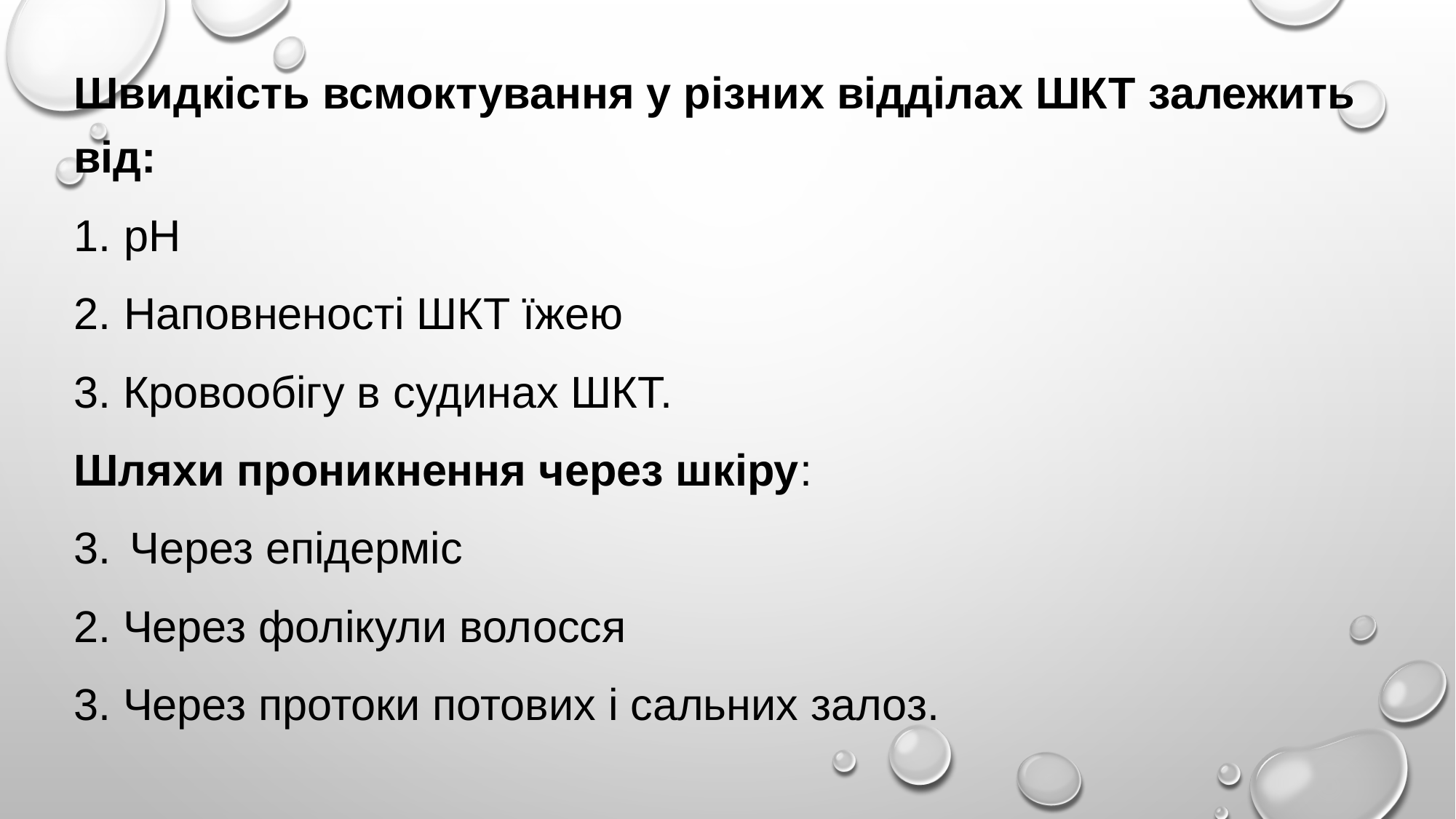

Швидкість всмоктування у різних відділах ШКТ залежить від:
рН
Наповненості ШКТ їжею
3. Кровообігу в судинах ШКТ.
Шляхи проникнення через шкіру:
Через епідерміс
2. Через фолікули волосся
3. Через протоки потових і сальних залоз.